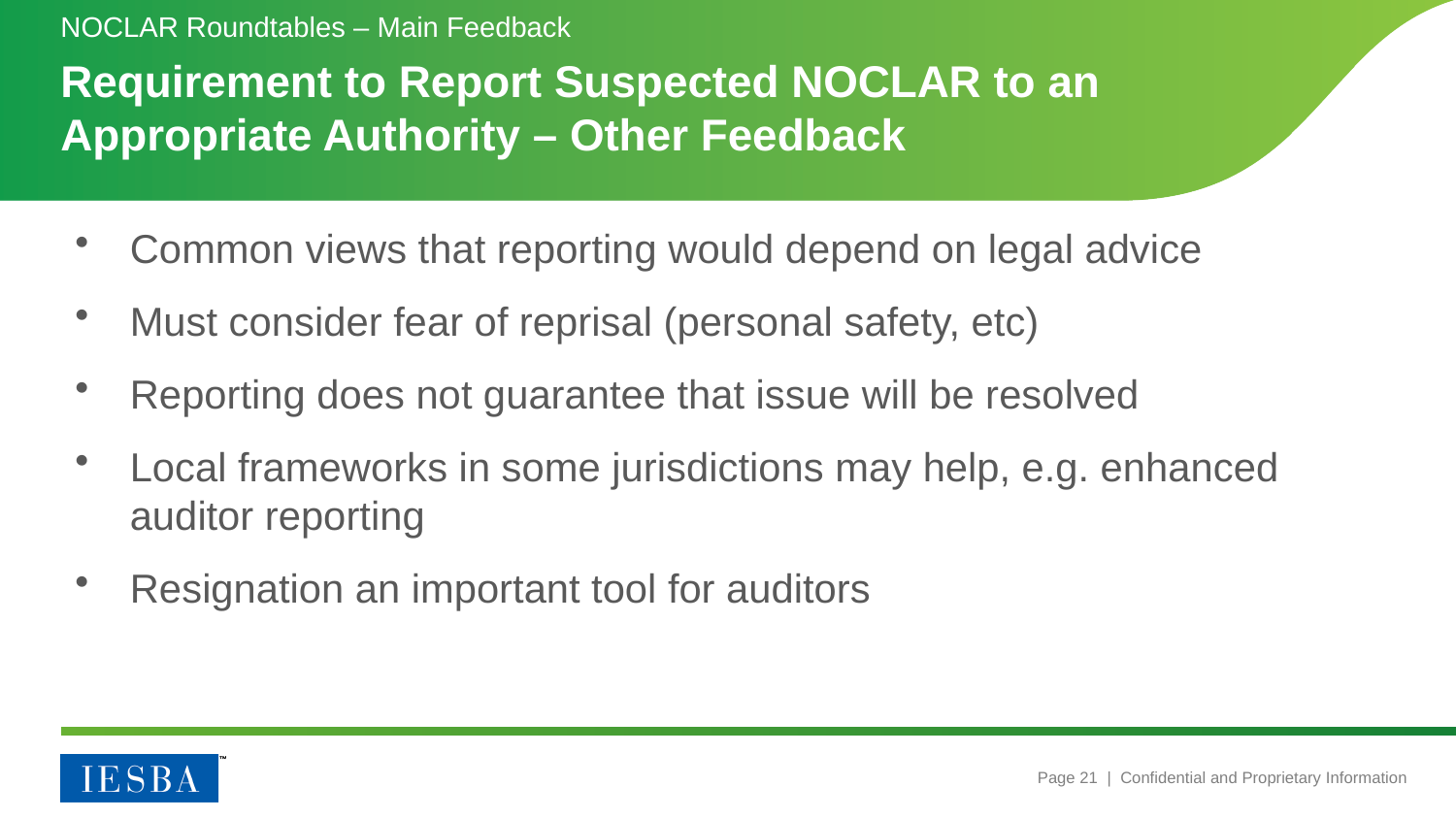

NOCLAR Roundtables – Main Feedback
# Requirement to Report Suspected NOCLAR to an Appropriate Authority – Other Feedback
Common views that reporting would depend on legal advice
Must consider fear of reprisal (personal safety, etc)
Reporting does not guarantee that issue will be resolved
Local frameworks in some jurisdictions may help, e.g. enhanced auditor reporting
Resignation an important tool for auditors